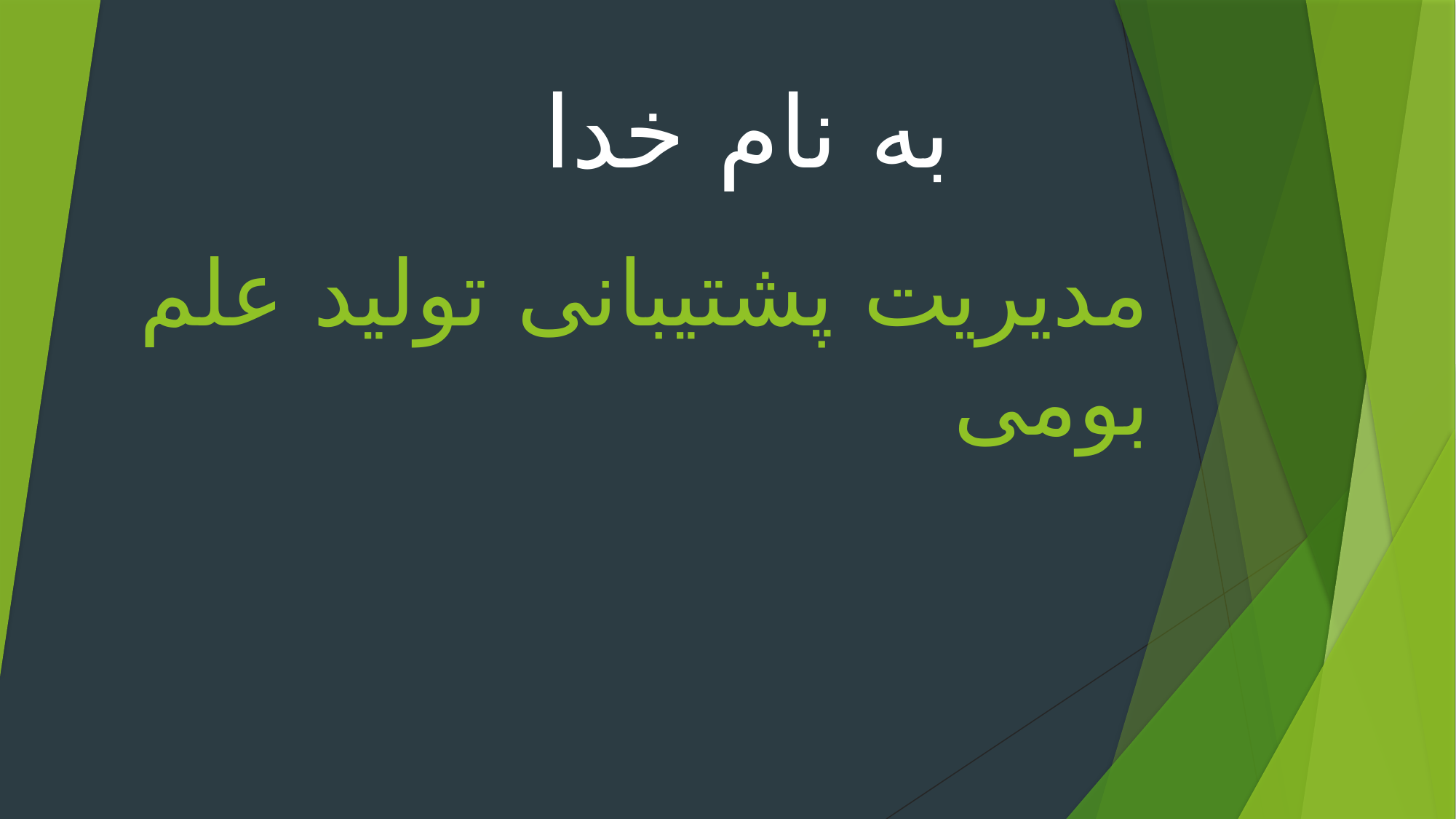

به نام خدا
# مدیریت پشتیبانی تولید علم بومی